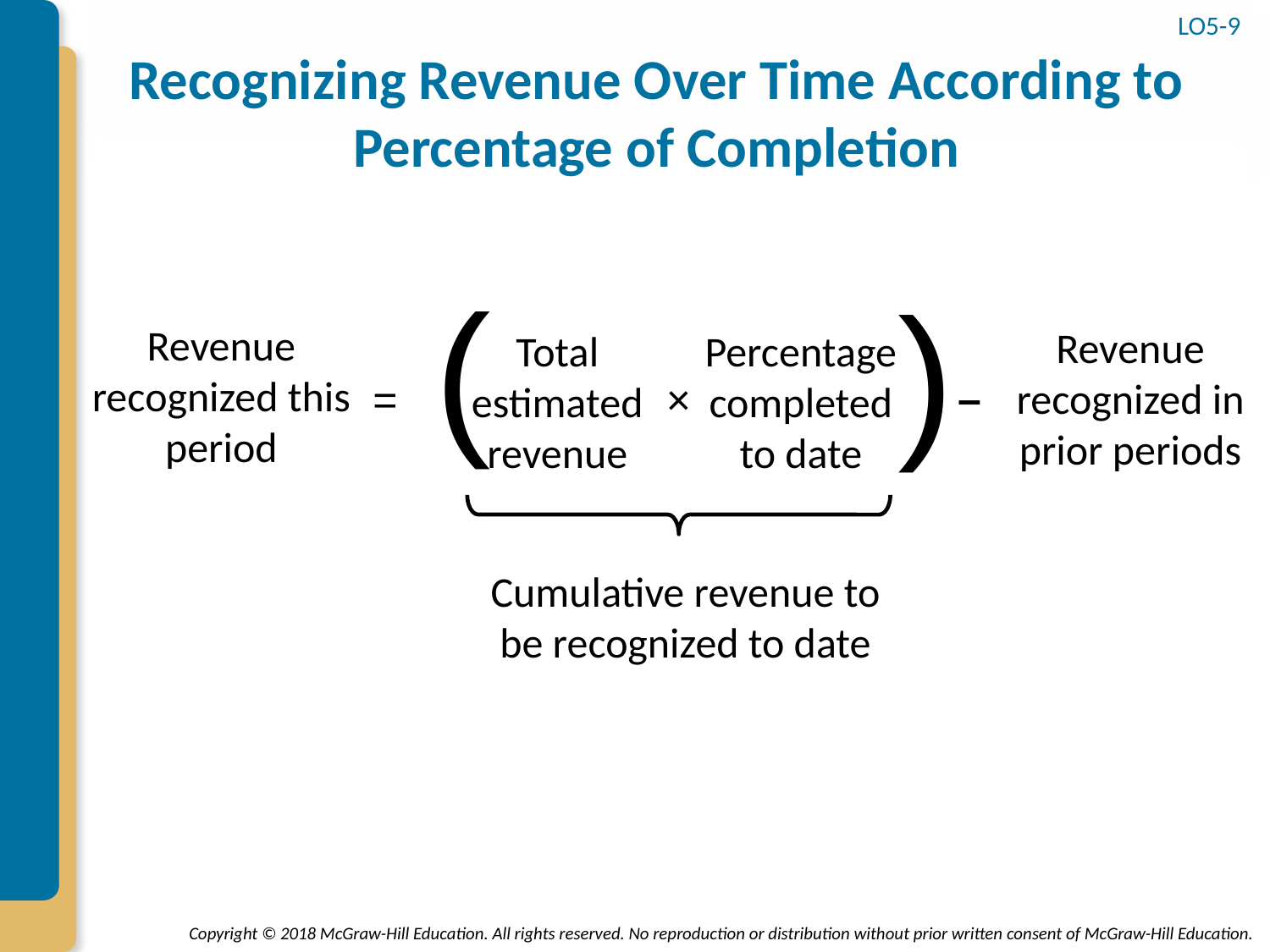

LO5-9
# Recognizing Revenue Over Time According to Percentage of Completion
(
)

Revenue recognized this period
Revenue
recognized in prior periods
Total estimated revenue
Percentage
completed
to date
–
=
×
Cumulative revenue to be recognized to date